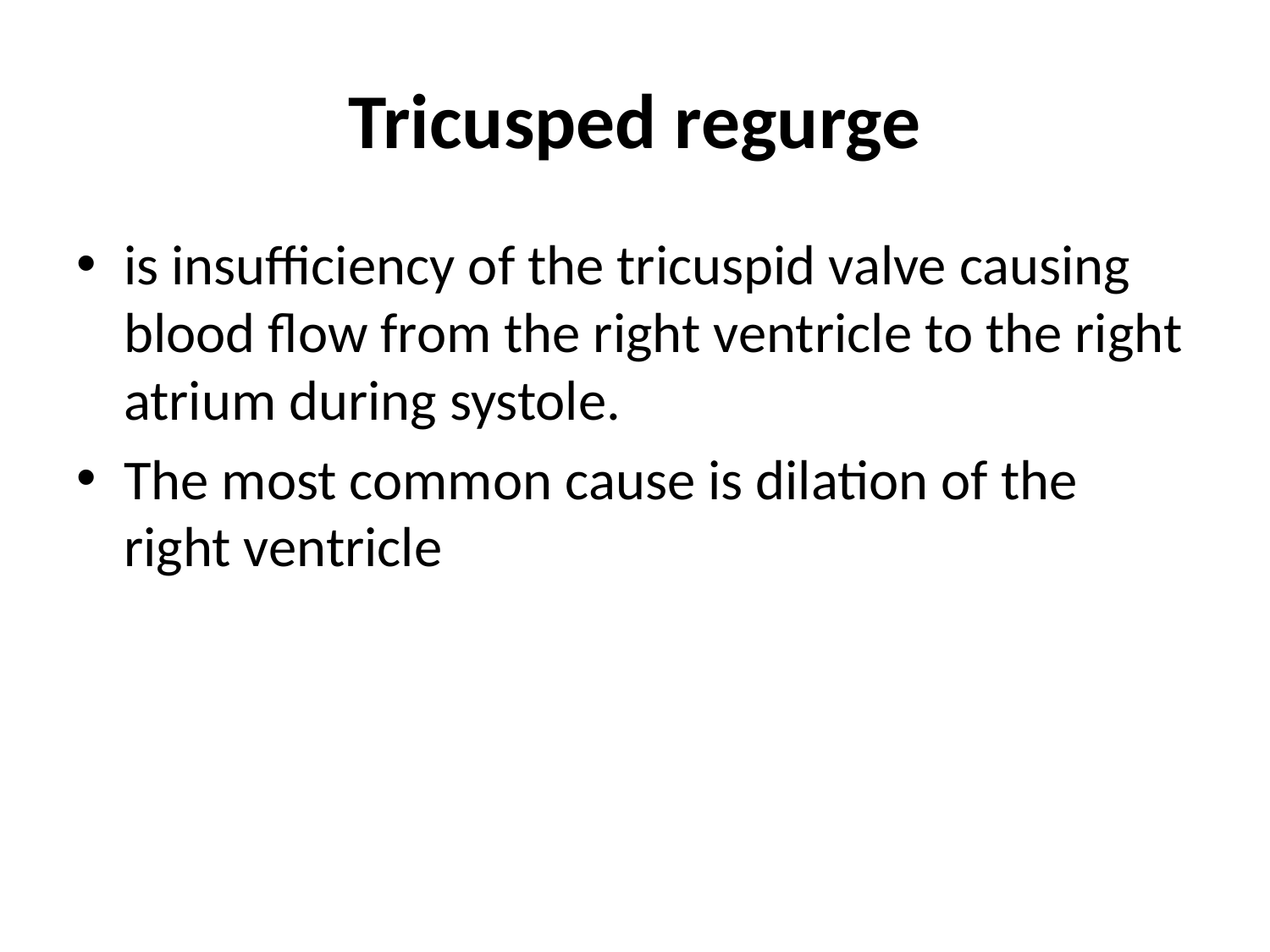

# Tricusped regurge
is insufficiency of the tricuspid valve causing blood flow from the right ventricle to the right atrium during systole.
The most common cause is dilation of the right ventricle